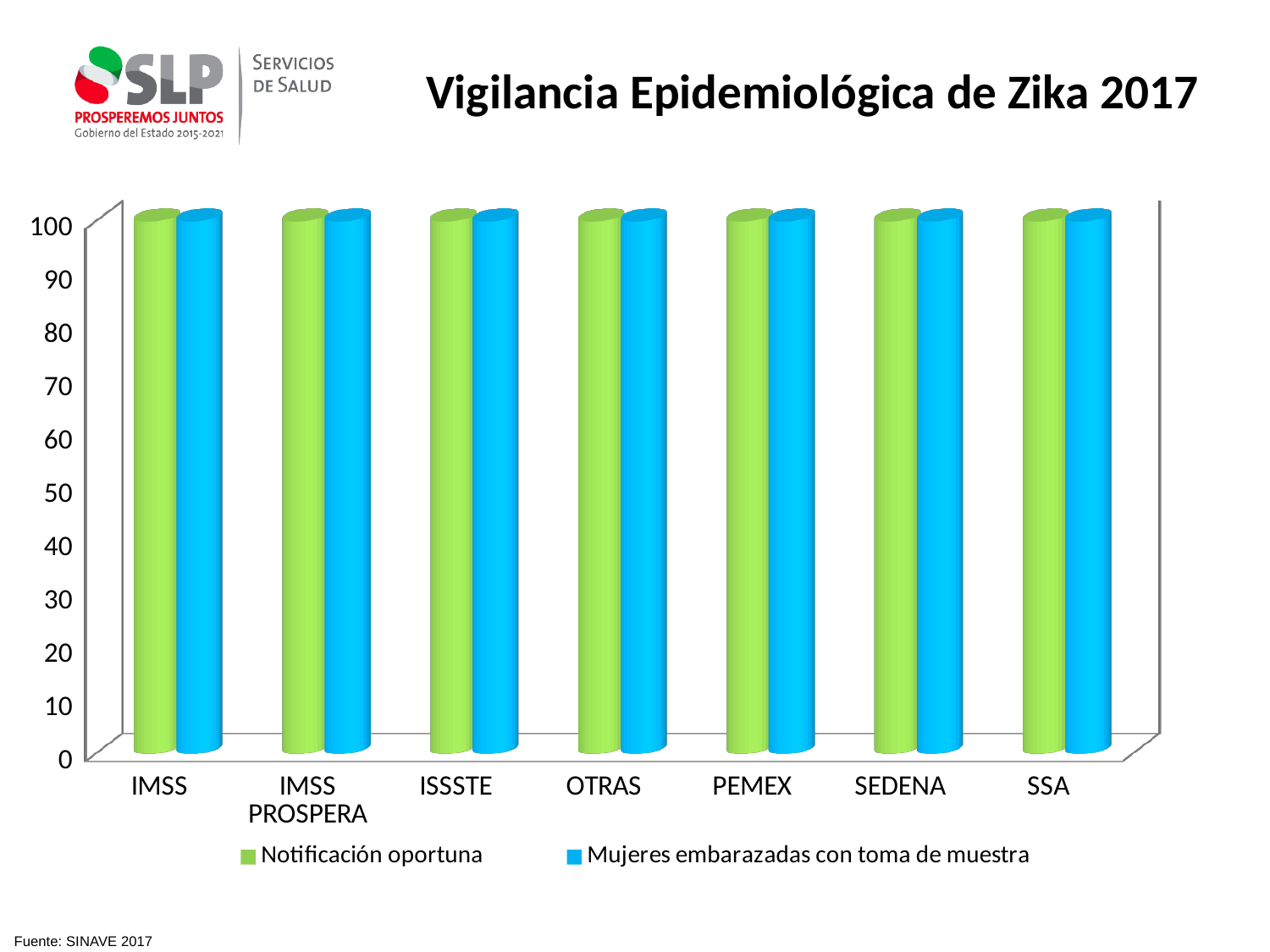

# Vigilancia Epidemiológica de Zika 2017

[unsupported chart]

Fuente: SINAVE 2017